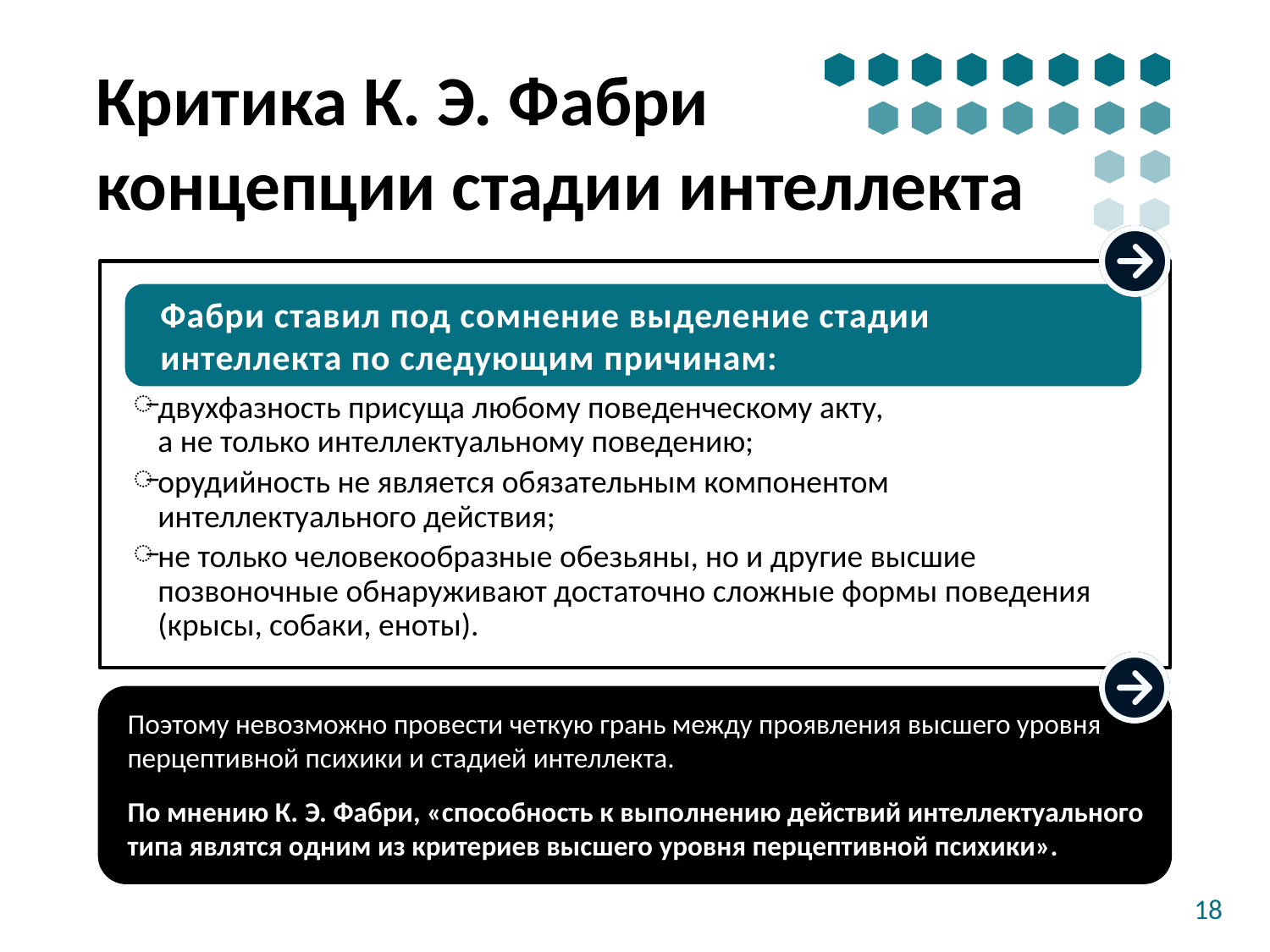

# Критика К. Э. Фабри концепции стадии интеллекта

двухфазность присуща любому поведенческому акту,
а не только интеллектуальному поведению;
орудийность не является обязательным компонентом интеллектуального действия;
не только человекообразные обезьяны, но и другие высшие позвоночные обнаруживают достаточно сложные формы поведения (крысы, собаки, еноты).
Фабри ставил под сомнение выделение стадии
интеллекта по следующим причинам:

Поэтому невозможно провести четкую грань между проявления высшего уровня перцептивной психики и стадией интеллекта.
По мнению К. Э. Фабри, «способность к выполнению действий интеллектуального типа являтся одним из критериев высшего уровня перцептивной психики».
18